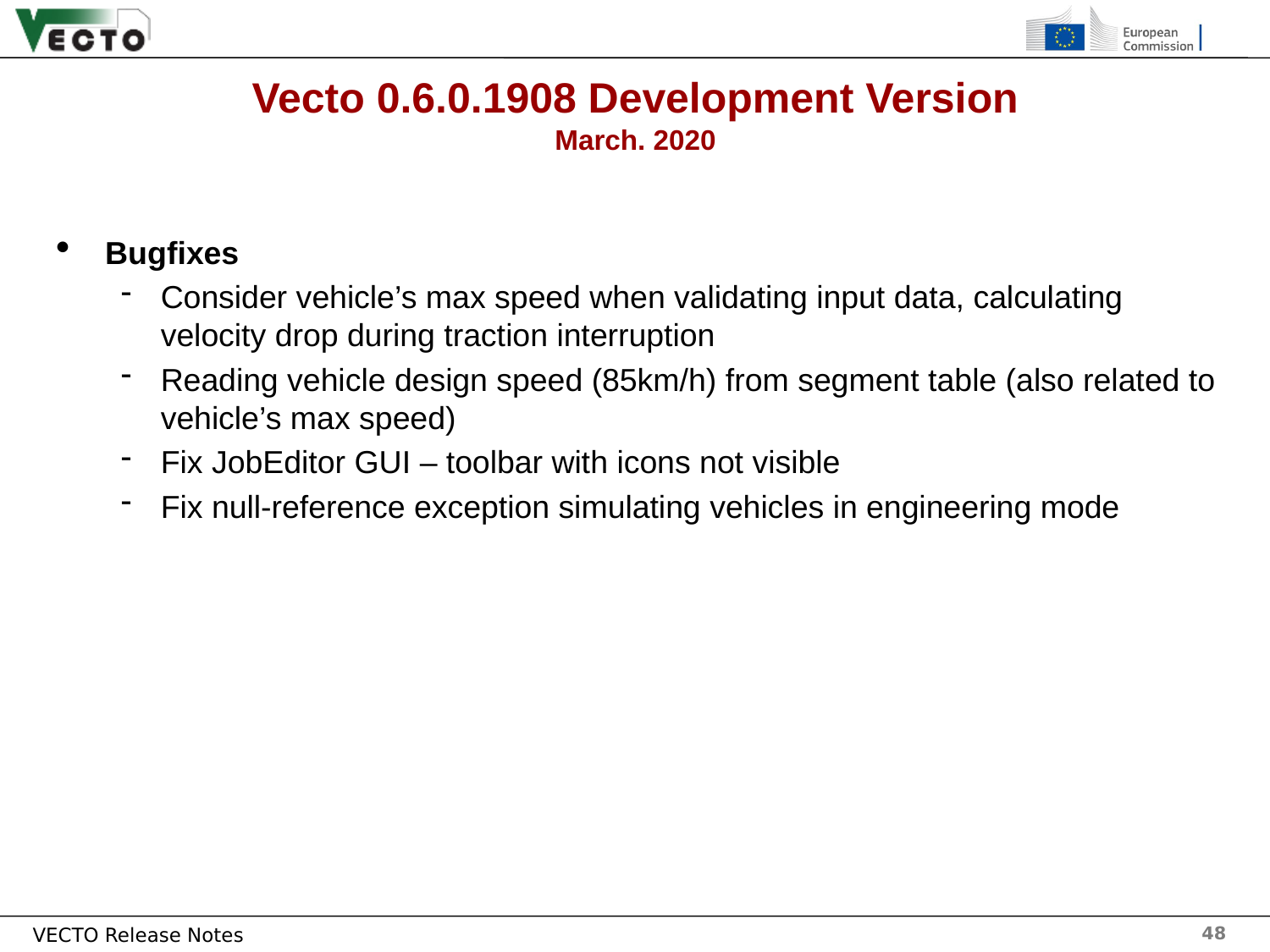

# Vecto 0.6.0.1908 Development Version March. 2020
Bugfixes
Consider vehicle’s max speed when validating input data, calculating velocity drop during traction interruption
Reading vehicle design speed (85km/h) from segment table (also related to vehicle’s max speed)
Fix JobEditor GUI – toolbar with icons not visible
Fix null-reference exception simulating vehicles in engineering mode